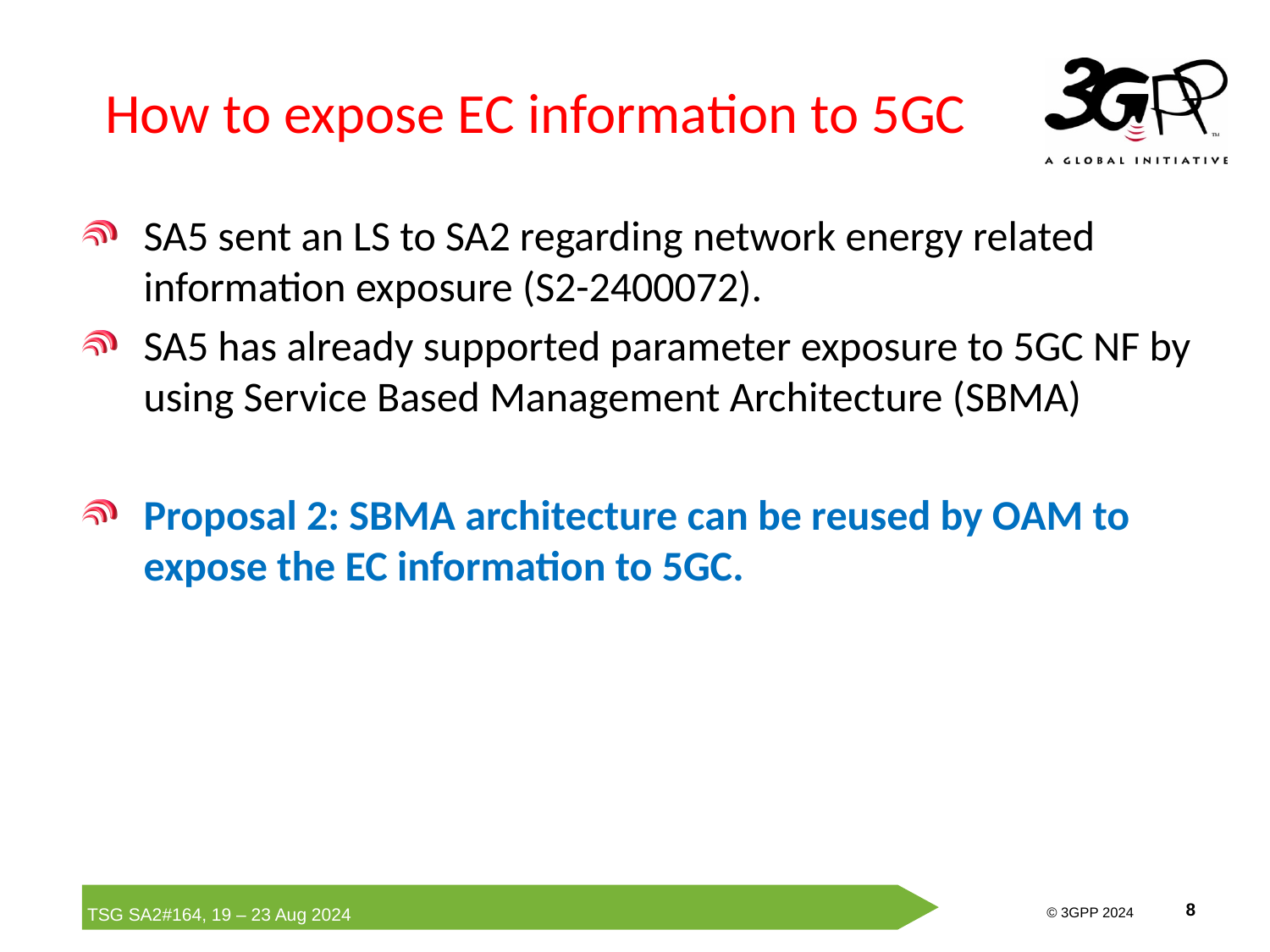

# How to expose EC information to 5GC
SA5 sent an LS to SA2 regarding network energy related information exposure (S2-2400072).
SA5 has already supported parameter exposure to 5GC NF by using Service Based Management Architecture (SBMA)

Proposal 2: SBMA architecture can be reused by OAM to expose the EC information to 5GC.